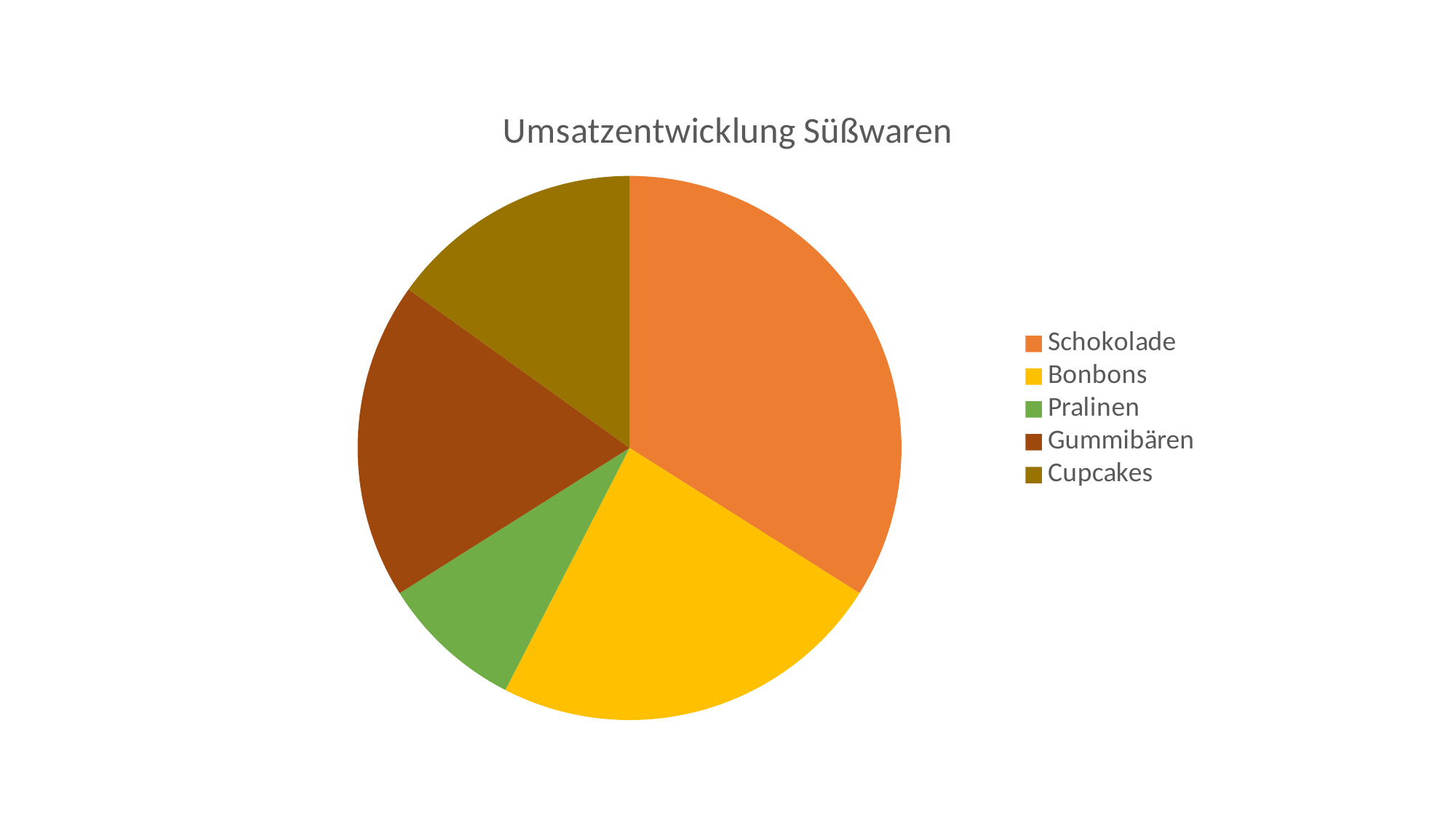

### Chart: Umsatzentwicklung Süßwaren

| Category | 2015 |
|---|---|
| Schokolade | 180.0 |
| Bonbons | 125.0 |
| Pralinen | 45.0 |
| Gummibären | 100.0 |
| Cupcakes | 80.0 |